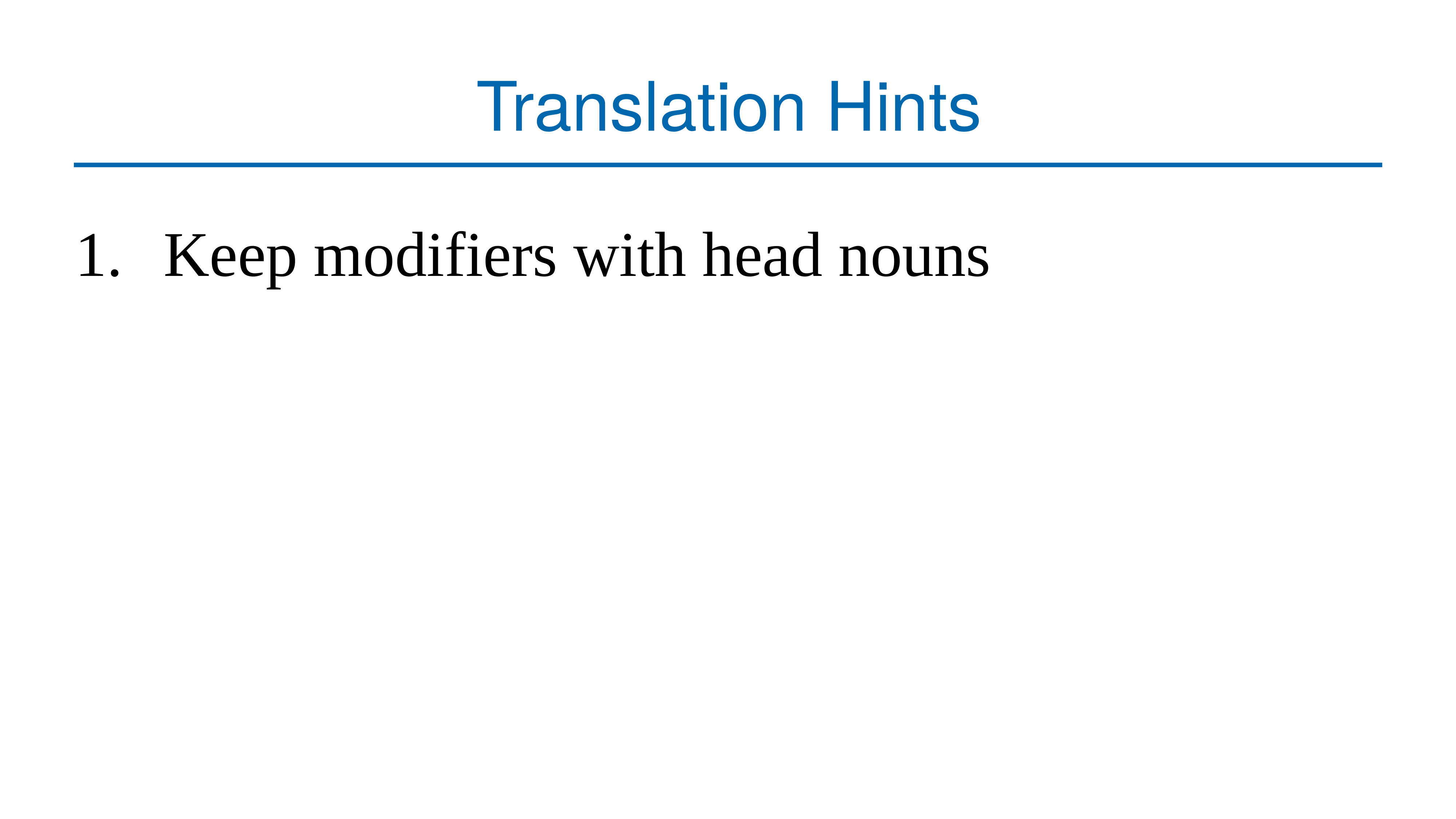

# Translation Hints
Keep modifiers with head nouns